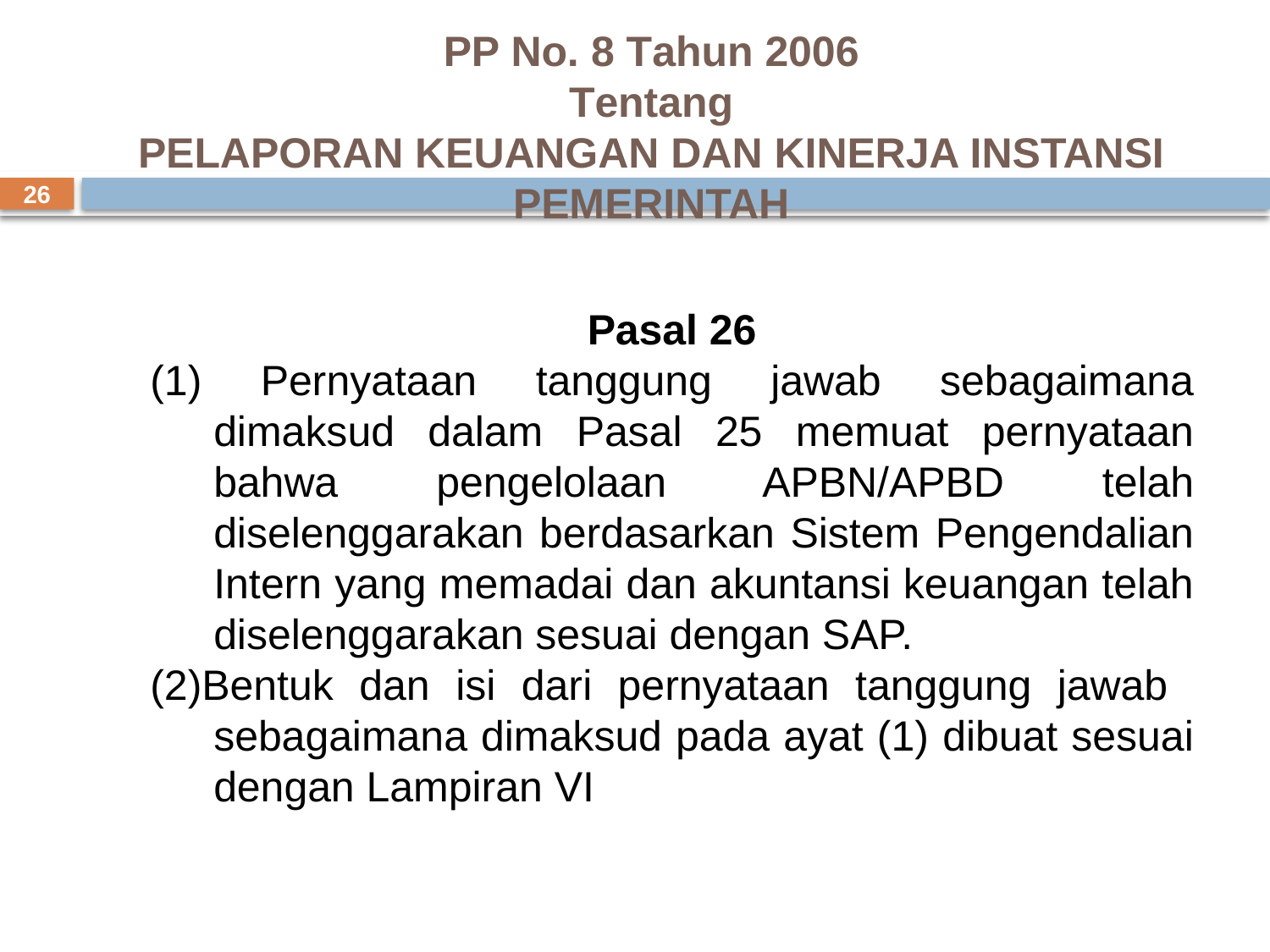

# PP No. 8 Tahun 2006 Tentang PELAPORAN KEUANGAN DAN KINERJA INSTANSI PEMERINTAH
26

Pasal 26
(1) Pernyataan tanggung jawab sebagaimana dimaksud dalam Pasal 25 memuat pernyataan bahwa pengelolaan APBN/APBD telah diselenggarakan berdasarkan Sistem Pengendalian Intern yang memadai dan akuntansi keuangan telah diselenggarakan sesuai dengan SAP.
(2)Bentuk dan isi dari pernyataan tanggung jawab  sebagaimana dimaksud pada ayat (1) dibuat sesuai dengan Lampiran VI